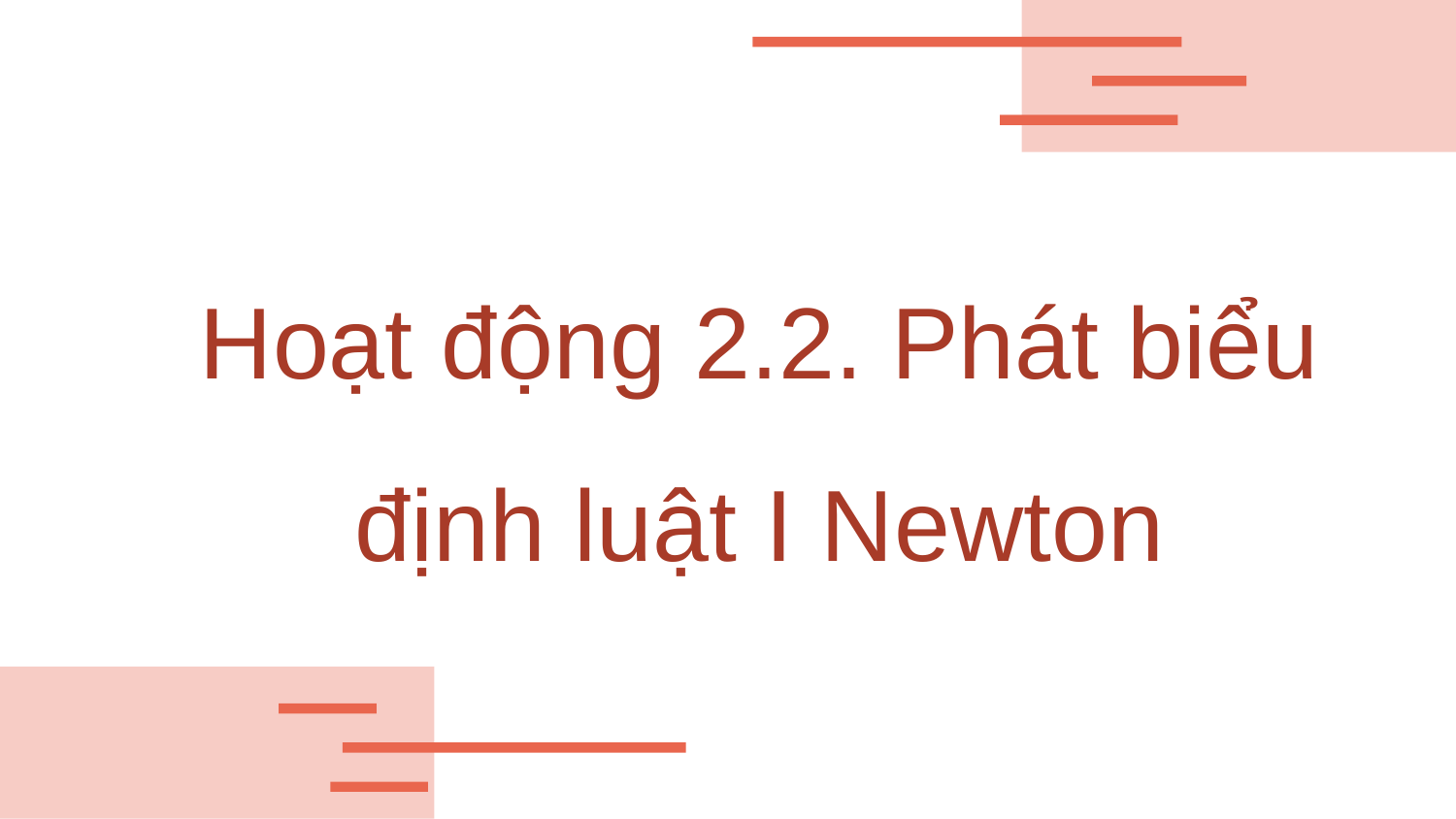

# Hoạt động 2.2. Phát biểu định luật I Newton